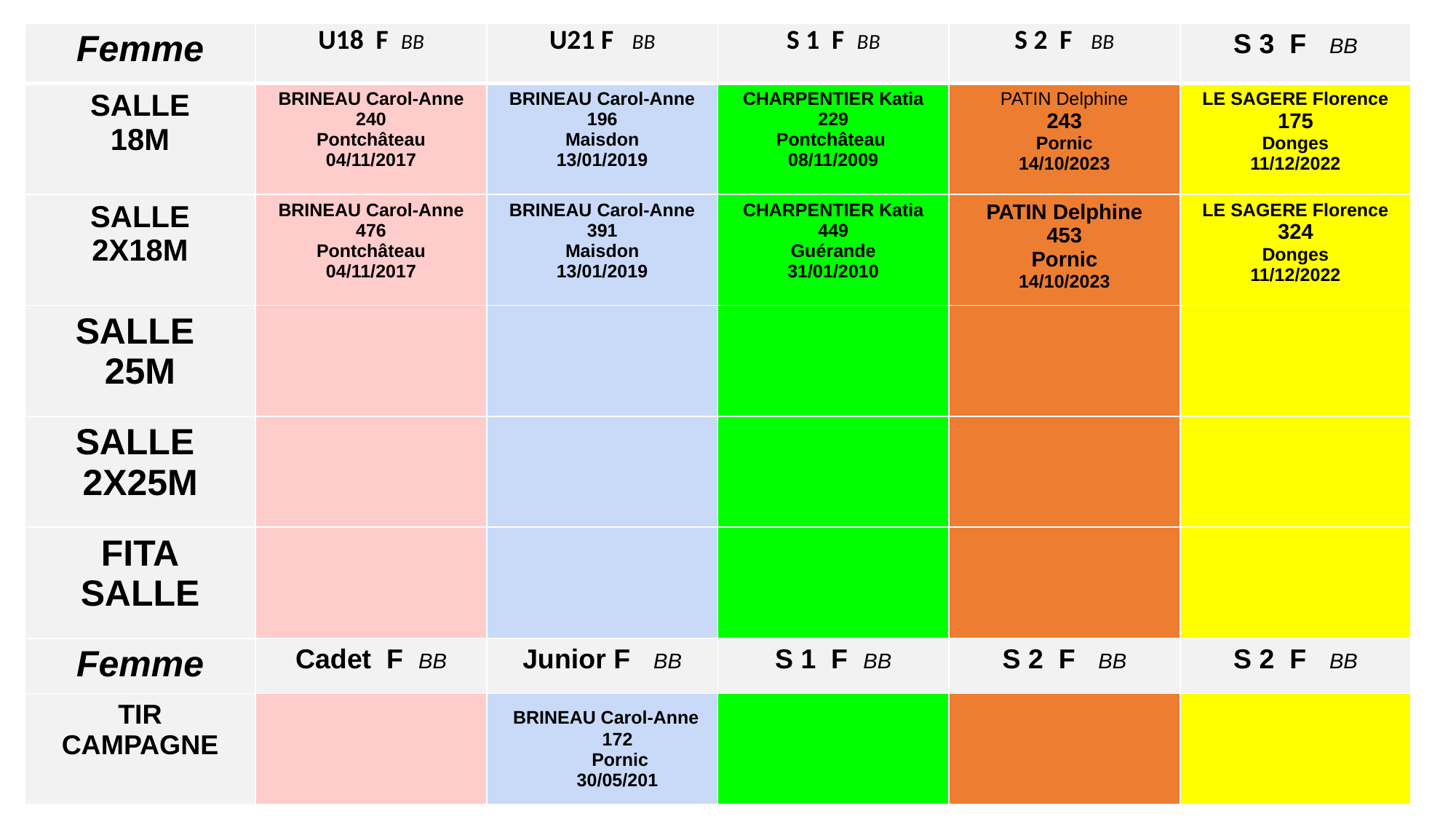

| Femme | U18 F BB | U21 F BB | S 1 F BB | S 2 F BB | S 3 F BB |
| --- | --- | --- | --- | --- | --- |
| SALLE 18M | BRINEAU Carol-Anne 240 Pontchâteau 04/11/2017 | BRINEAU Carol-Anne 196 Maisdon 13/01/2019 | CHARPENTIER Katia 229 Pontchâteau 08/11/2009 | PATIN Delphine 243 Pornic 14/10/2023 | LE SAGERE Florence 175 Donges 11/12/2022 |
| SALLE 2X18M | BRINEAU Carol-Anne 476 Pontchâteau 04/11/2017 | BRINEAU Carol-Anne 391 Maisdon 13/01/2019 | CHARPENTIER Katia 449 Guérande 31/01/2010 | PATIN Delphine 453 Pornic 14/10/2023 | LE SAGERE Florence 324 Donges 11/12/2022 |
| SALLE 25M |  |  |  |  |  |
| SALLE 2X25M |  |  |  |  |  |
| FITA SALLE |  |  |  |  |  |
| Femme | Cadet F BB | Junior F BB | S 1 F BB | S 2 F BB | S 2 F BB |
| TIR CAMPAGNE |  | BRINEAU Carol-Anne 172 Pornic 30/05/201 |  |  |  |
#